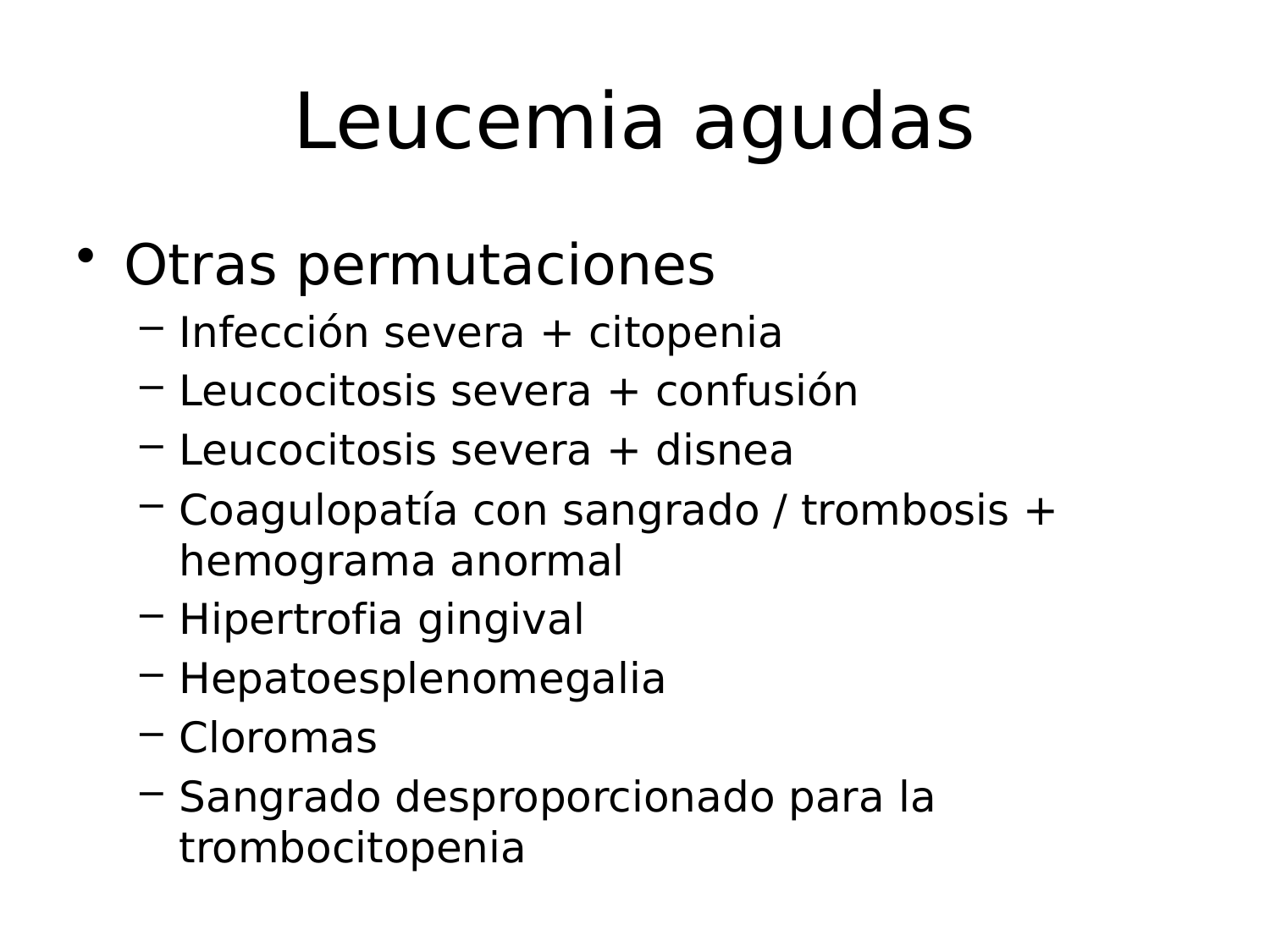

# Leucemia agudas
Otras permutaciones
Infección severa + citopenia
Leucocitosis severa + confusión
Leucocitosis severa + disnea
Coagulopatía con sangrado / trombosis + hemograma anormal
Hipertrofia gingival
Hepatoesplenomegalia
Cloromas
Sangrado desproporcionado para la trombocitopenia